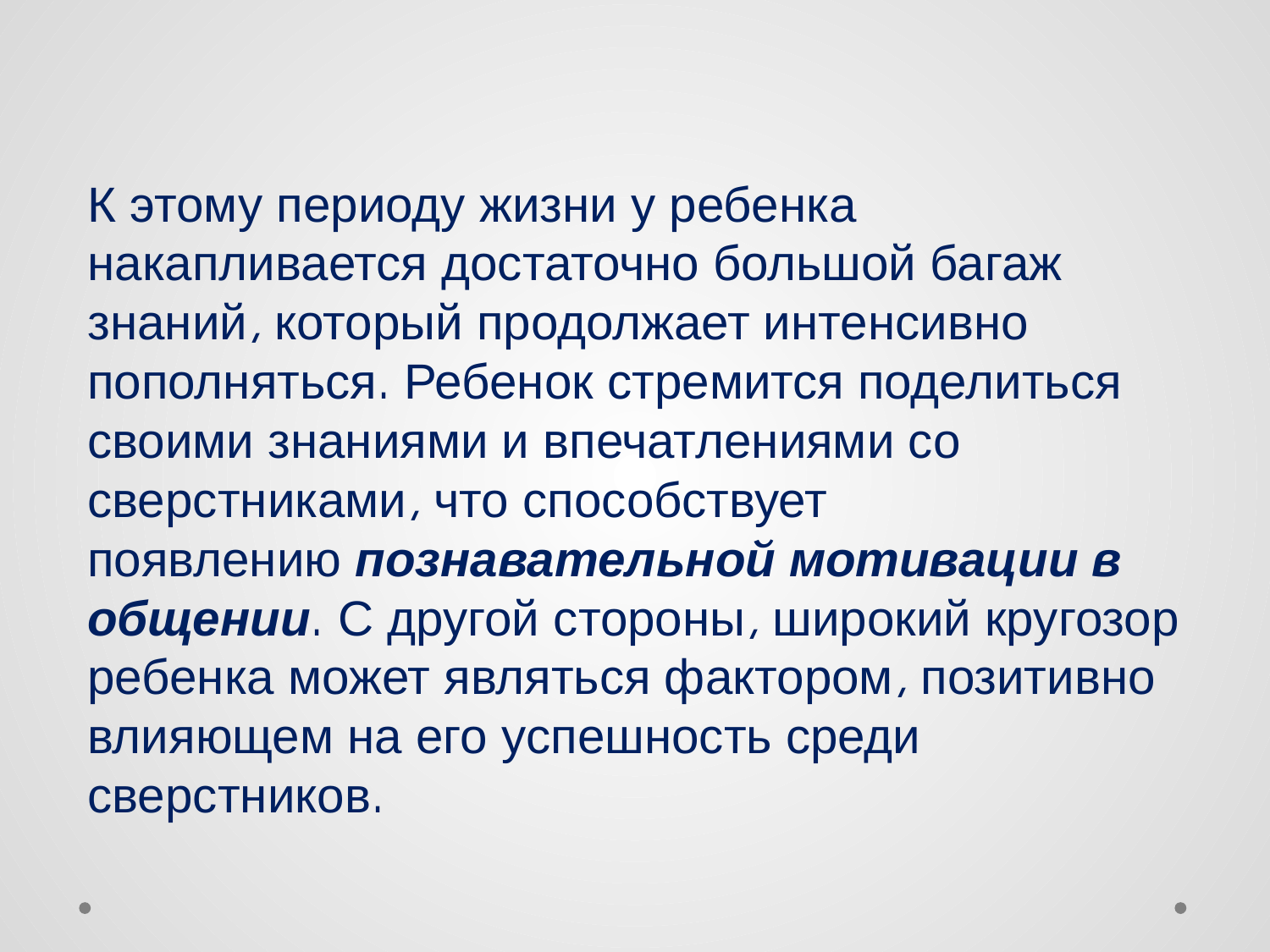

#
К этому периоду жизни у ребенка накапливается достаточно большой багаж знаний, который продолжает интенсивно пополняться. Ребенок стремится поделиться своими знаниями и впечатлениями со сверстниками, что способствует появлению познавательной мотивации в общении. С другой стороны, широкий кругозор ребенка может являться фактором, позитивно влияющем на его успешность среди сверстников.